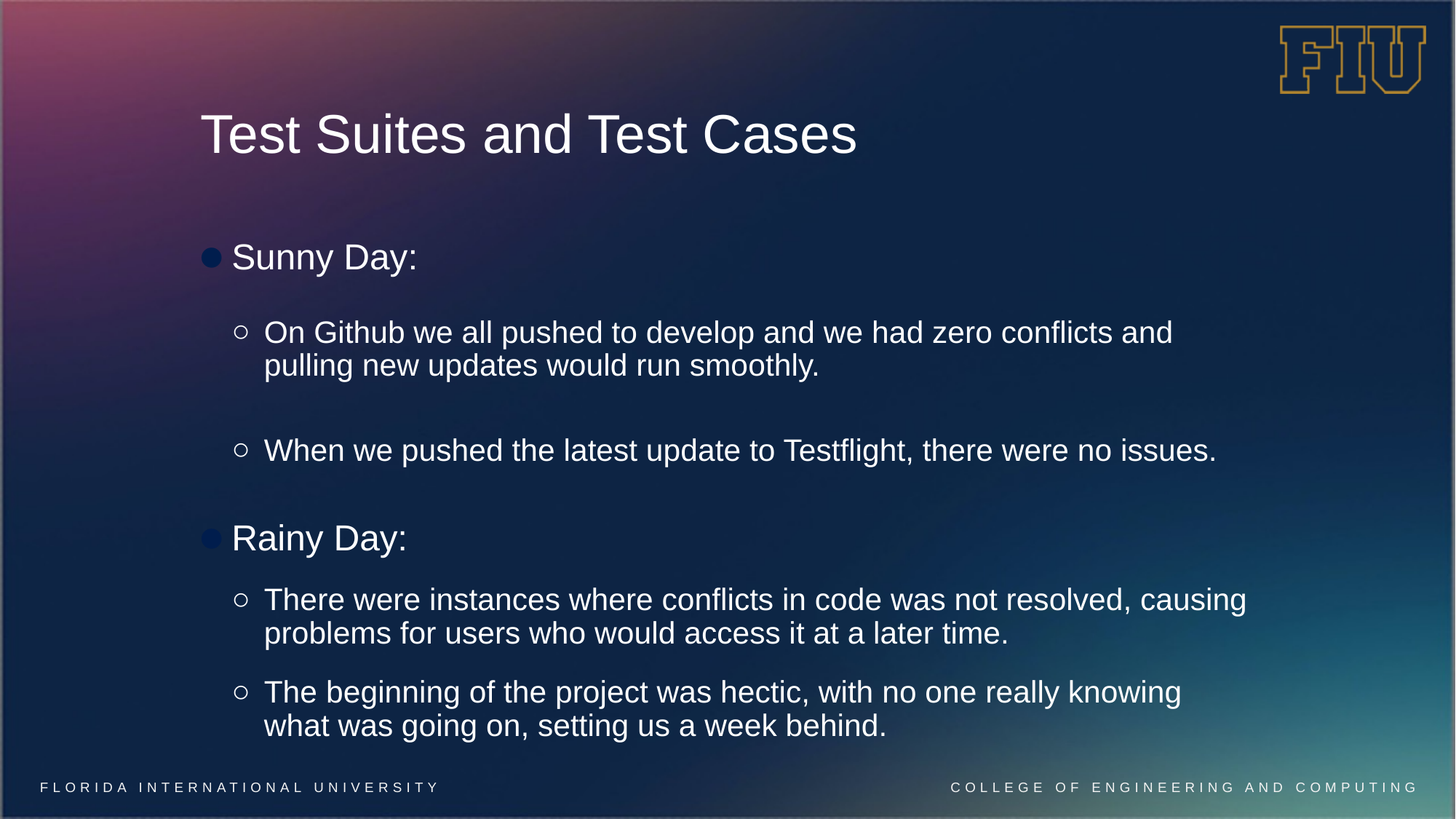

# Test Suites and Test Cases
Sunny Day:

On Github we all pushed to develop and we had zero conflicts and pulling new updates would run smoothly.

When we pushed the latest update to Testflight, there were no issues.

Rainy Day:
There were instances where conflicts in code was not resolved, causing problems for users who would access it at a later time.
The beginning of the project was hectic, with no one really knowing what was going on, setting us a week behind.